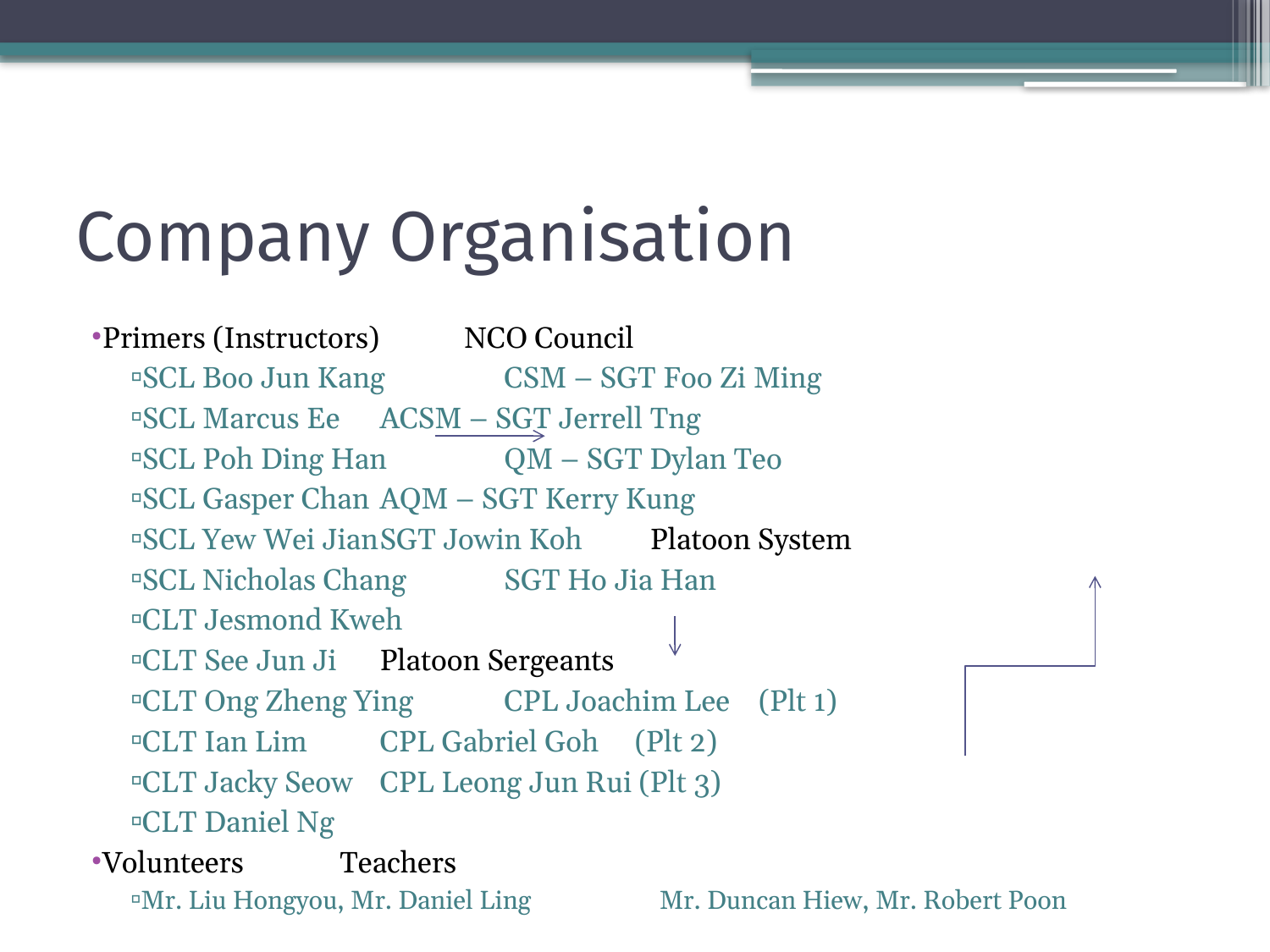

# Company Organisation
Primers (Instructors)		NCO Council
SCL Boo Jun Kang		CSM – SGT Foo Zi Ming
SCL Marcus Ee		ACSM – SGT Jerrell Tng
SCL Poh Ding Han		QM – SGT Dylan Teo
SCL Gasper Chan		AQM – SGT Kerry Kung
SCL Yew Wei Jian		SGT Jowin Koh		   Platoon System
SCL Nicholas Chang		SGT Ho Jia Han
CLT Jesmond Kweh
CLT See Jun Ji		Platoon Sergeants
CLT Ong Zheng Ying		CPL Joachim Lee    (Plt 1)
CLT Ian Lim			CPL Gabriel Goh     (Plt 2)
CLT Jacky Seow		CPL Leong Jun Rui (Plt 3)
CLT Daniel Ng
Volunteers				Teachers
Mr. Liu Hongyou, Mr. Daniel Ling		     Mr. Duncan Hiew, Mr. Robert Poon